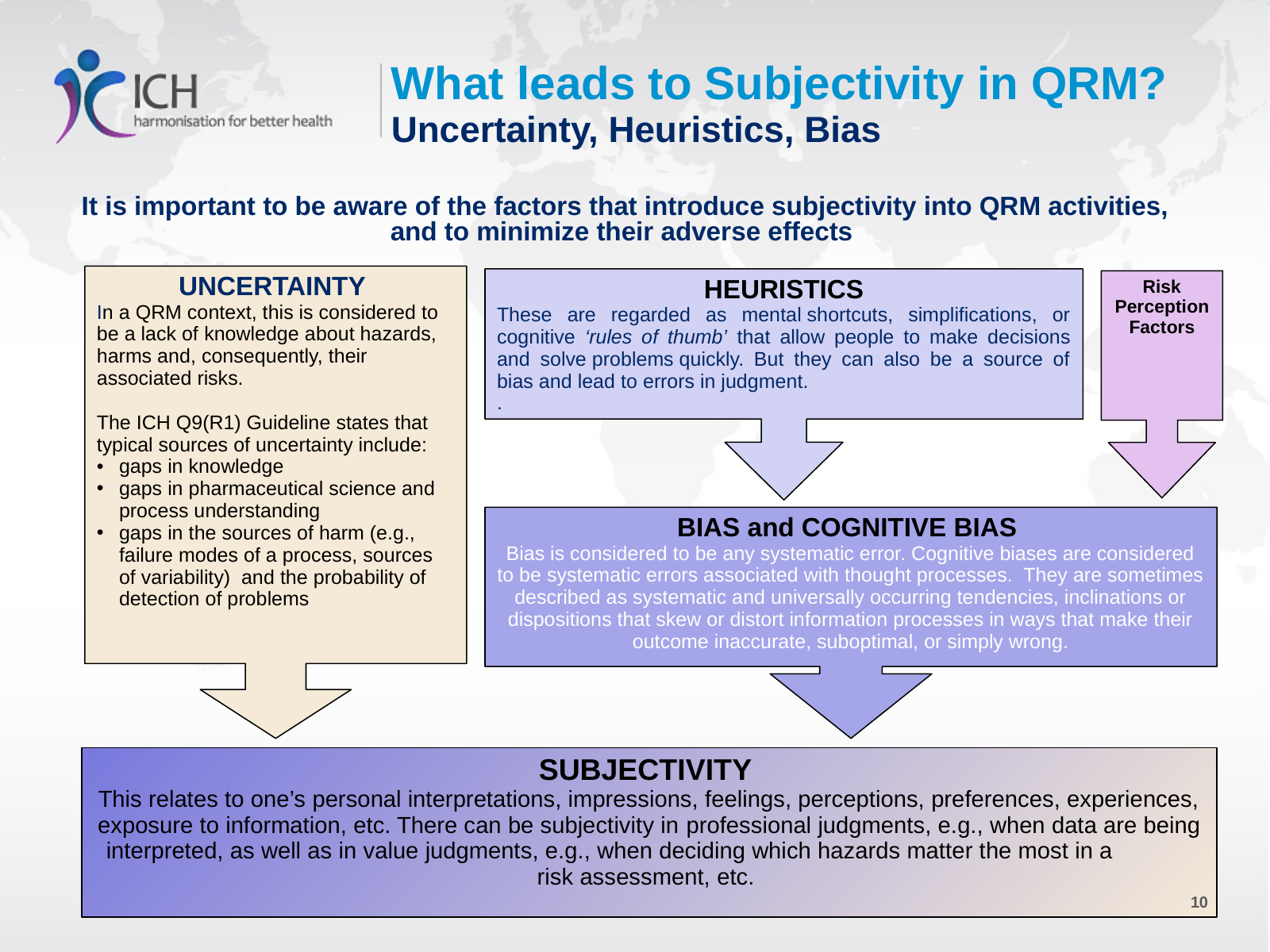

# What leads to Subjectivity in QRM? Uncertainty, Heuristics, Bias

It is important to be aware of the factors that introduce subjectivity into QRM activities, and to minimize their adverse effects ​

UNCERTAINTY
In a QRM context, this is considered to be a lack of knowledge about hazards, harms and, consequently, their associated risks.

The ICH Q9(R1) Guideline states that typical sources of uncertainty include:
gaps in knowledge
gaps in pharmaceutical science and process understanding
gaps in the sources of harm (e.g., failure modes of a process, sources of variability)  and the probability of detection of problems

HEURISTICS
These are regarded as mental shortcuts, simplifications, or cognitive ‘rules of thumb’ that allow people to make decisions and solve problems quickly. But they can also be a source of bias and lead to errors in judgment.
.

Risk Perception Factors

BIAS and COGNITIVE BIAS
Bias is considered to be any systematic error. Cognitive biases are considered to be systematic errors associated with thought processes.  They are sometimes described as systematic and universally occurring tendencies, inclinations or dispositions that skew or distort information processes in ways that make their outcome inaccurate, suboptimal, or simply wrong.
SUBJECTIVITY
This relates to one’s personal interpretations, impressions, feelings, perceptions, preferences, experiences, exposure to information, etc. There can be subjectivity in professional judgments, e.g., when data are being interpreted, as well as in value judgments, e.g., when deciding which hazards matter the most in a             risk assessment, etc.

10